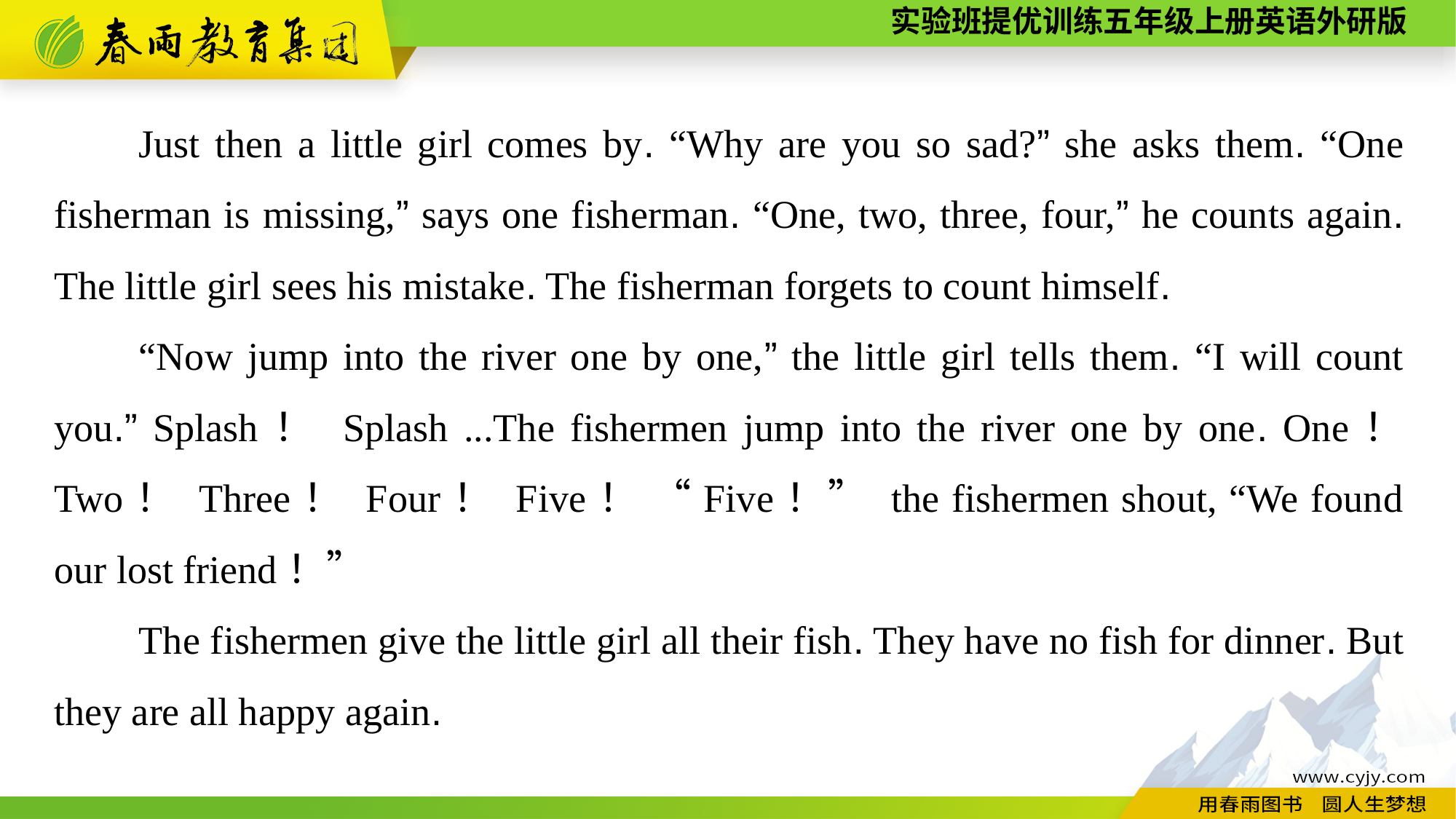

Just then a little girl comes by. “Why are you so sad?” she asks them. “One fisherman is missing,” says one fisherman. “One, two, three, four,” he counts again. The little girl sees his mistake. The fisherman forgets to count himself.
“Now jump into the river one by one,” the little girl tells them. “I will count you.” Splash！ Splash ...The fishermen jump into the river one by one. One！ Two！ Three！ Four！ Five！ “Five！” the fishermen shout, “We found our lost friend！”
The fishermen give the little girl all their fish. They have no fish for dinner. But they are all happy again.